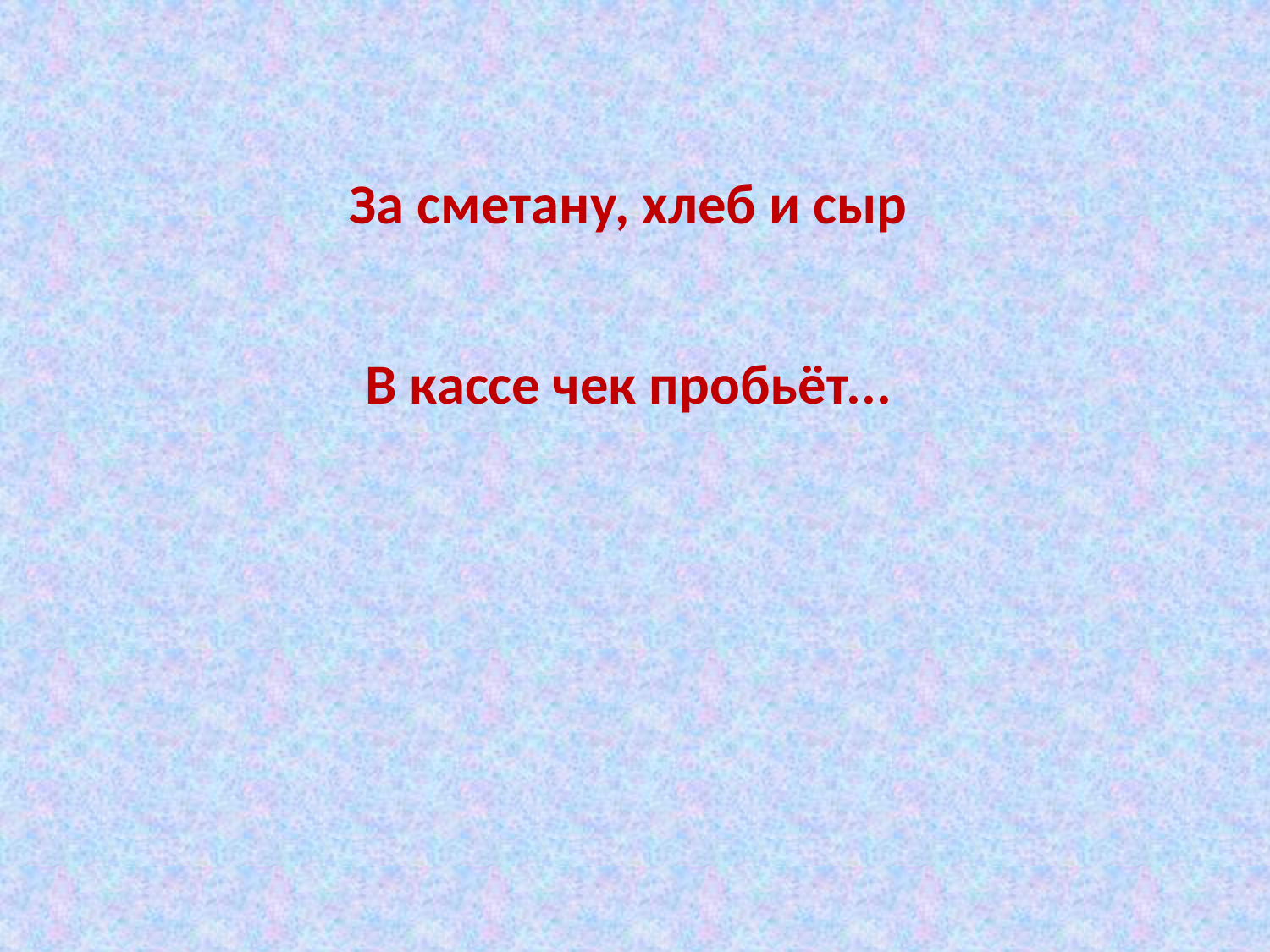

За сметану, хлеб и сыр
В кассе чек пробьёт...